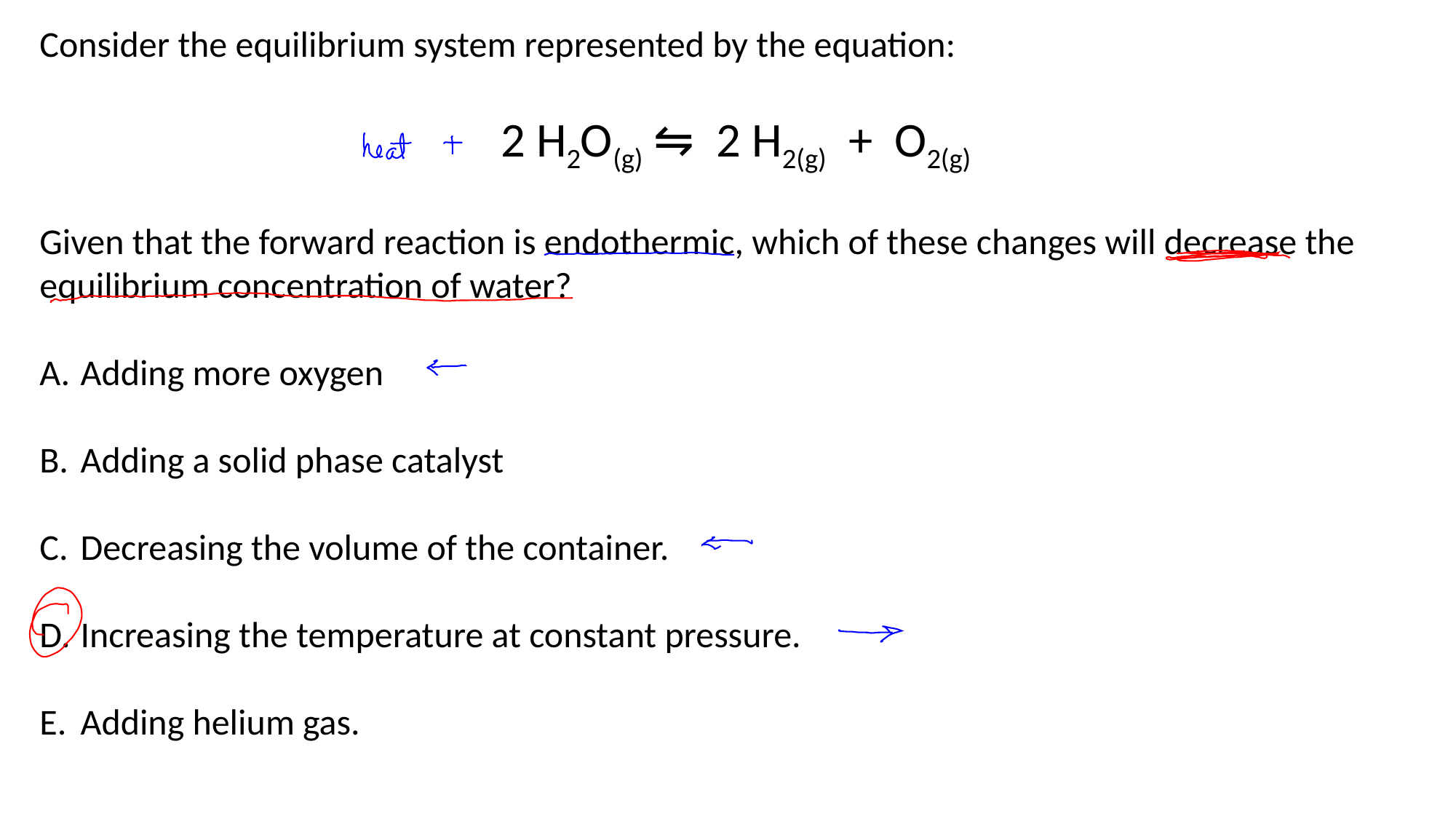

Consider the equilibrium system represented by the equation:

2 H2O(g) ⇋  2 H2(g)  +  O2(g)

Given that the forward reaction is endothermic, which of these changes will decrease the equilibrium concentration of water?

Adding more oxygen

Adding a solid phase catalyst

Decreasing the volume of the container.

Increasing the temperature at constant pressure.

Adding helium gas.